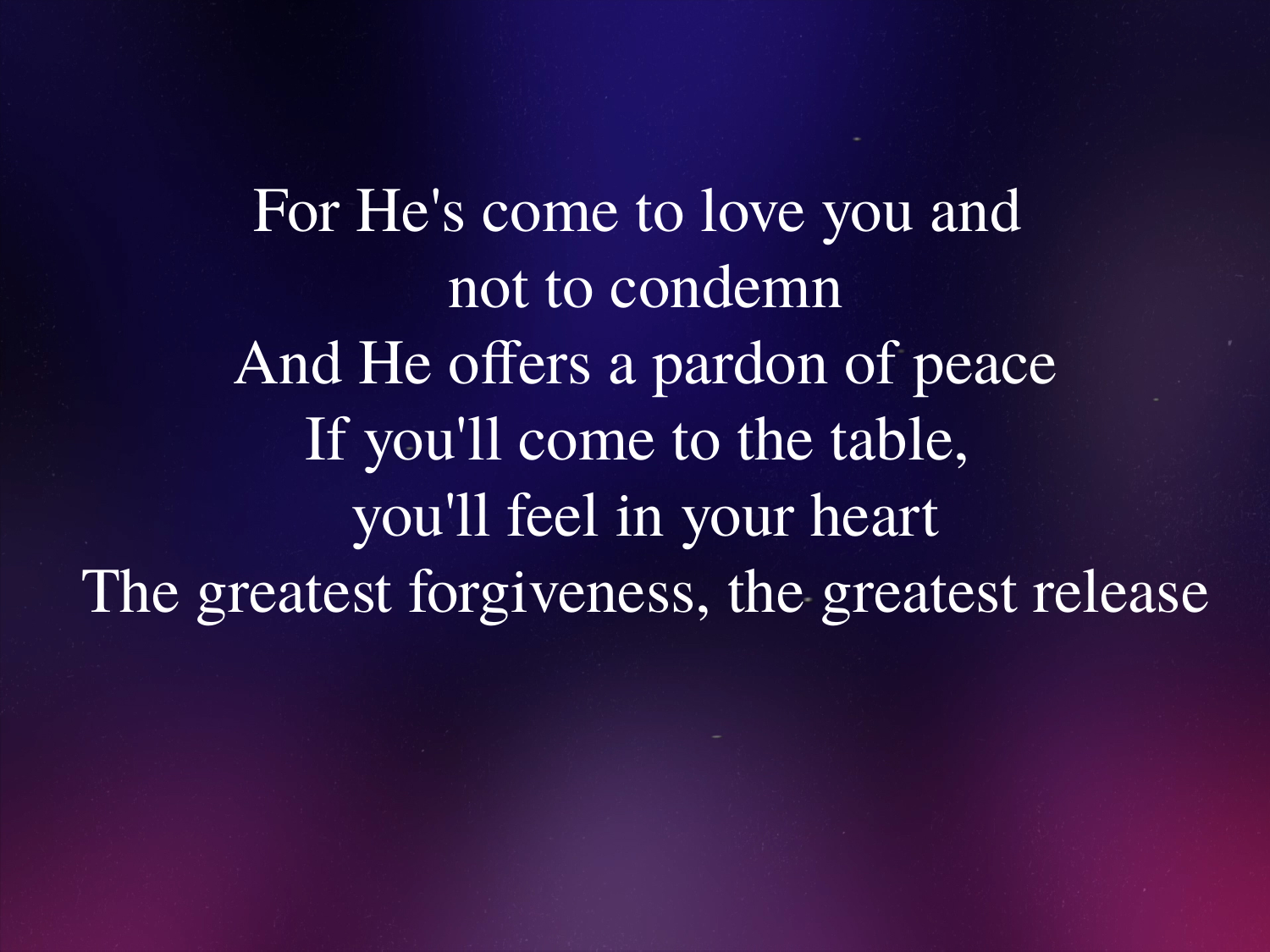

# For He's come to love you and not to condemn And He offers a pardon of peace If you'll come to the table, you'll feel in your heart The greatest forgiveness, the greatest release